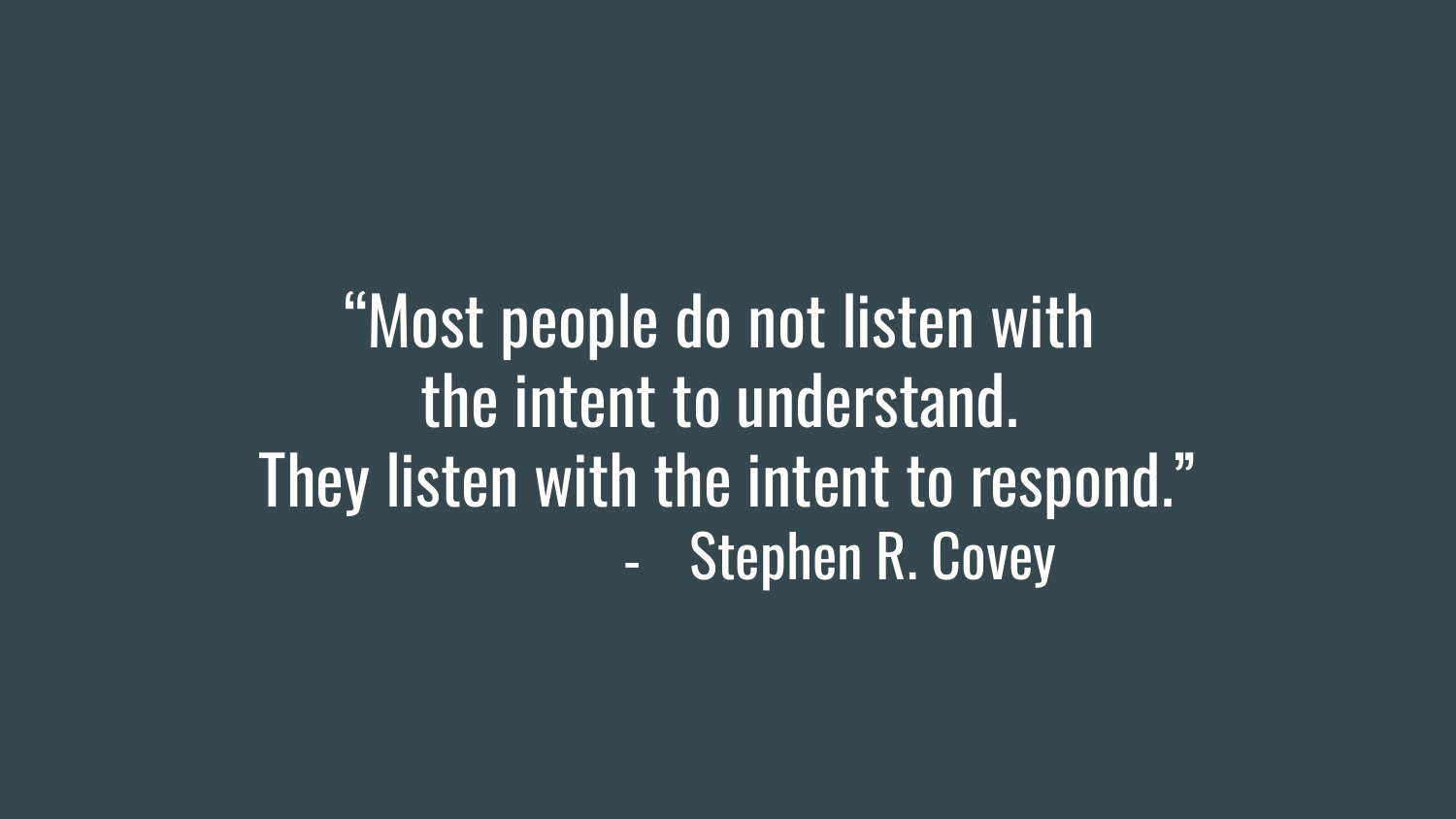

# “Most people do not listen with
the intent to understand.
They listen with the intent to respond.”
Stephen R. Covey